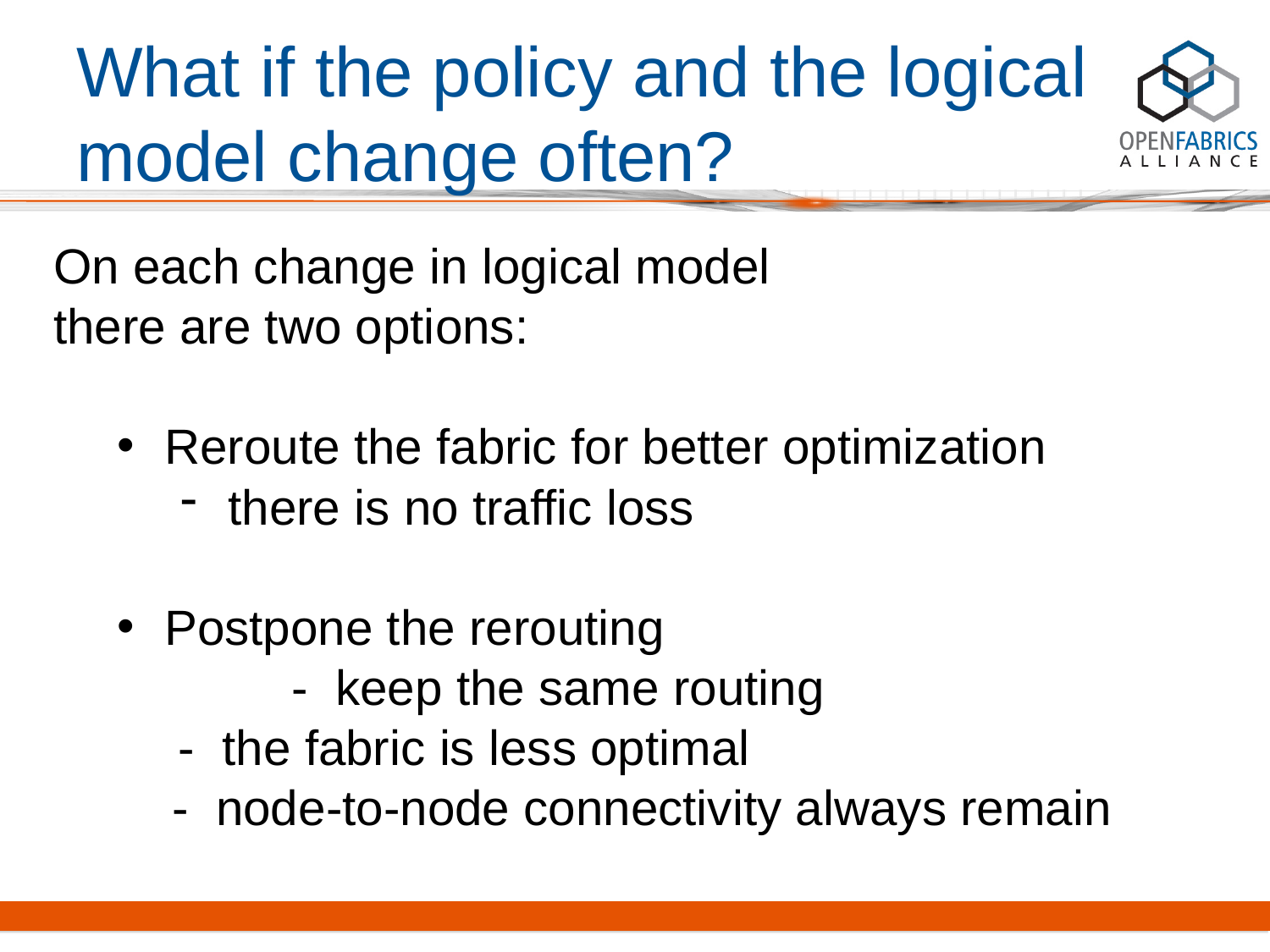

# What if the policy and the logical model change often?
On each change in logical model
there are two options:

Reroute the fabric for better optimization
there is no traffic loss

Postpone the rerouting
		-  keep the same routing
	 -  the fabric is less optimal
    -  node-to-node connectivity always remain